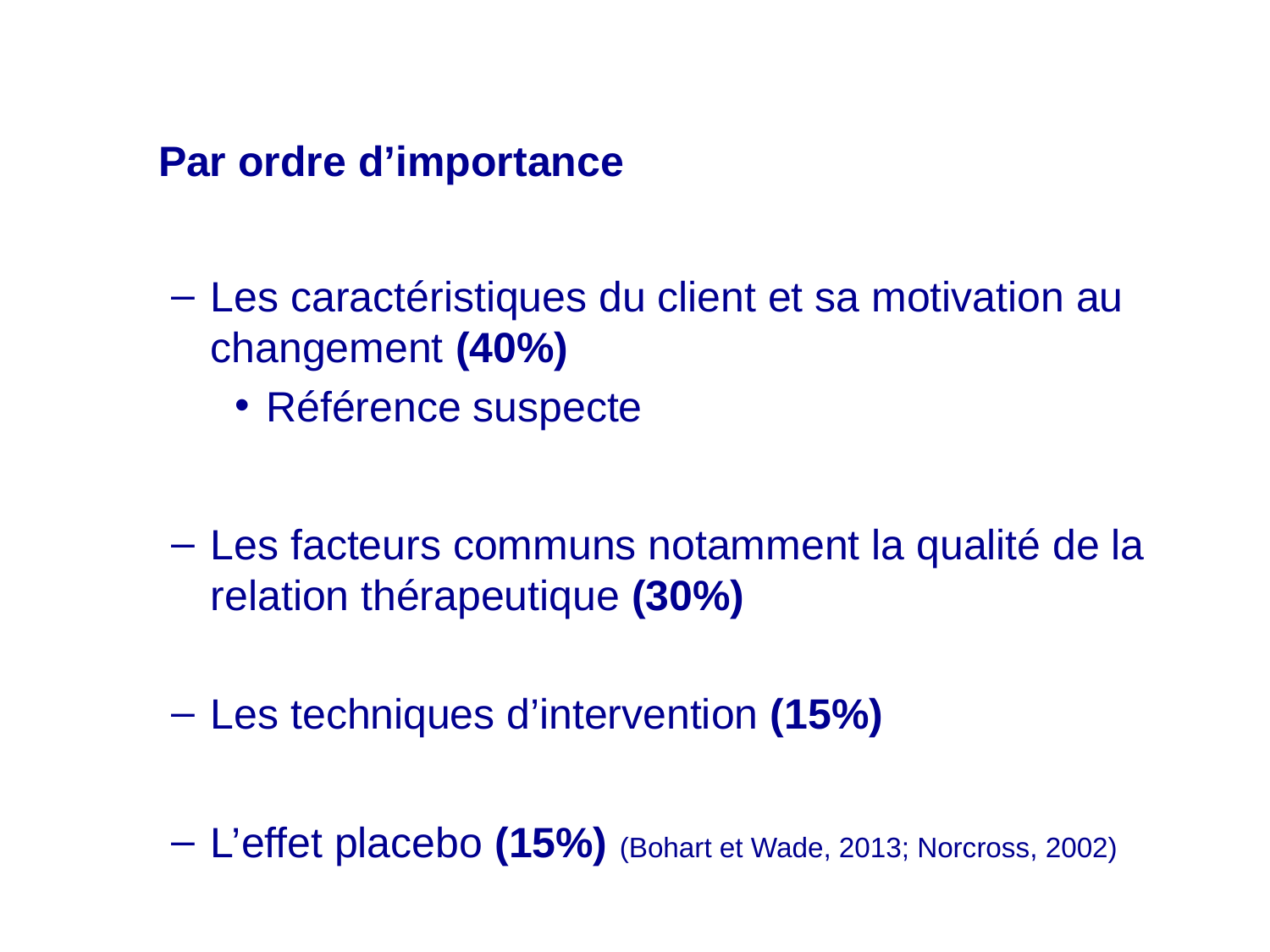

Par ordre d’importance

Les caractéristiques du client et sa motivation au changement (40%)
Référence suspecte

Les facteurs communs notamment la qualité de la relation thérapeutique (30%)

Les techniques d’intervention (15%)

L’effet placebo (15%) (Bohart et Wade, 2013; Norcross, 2002)